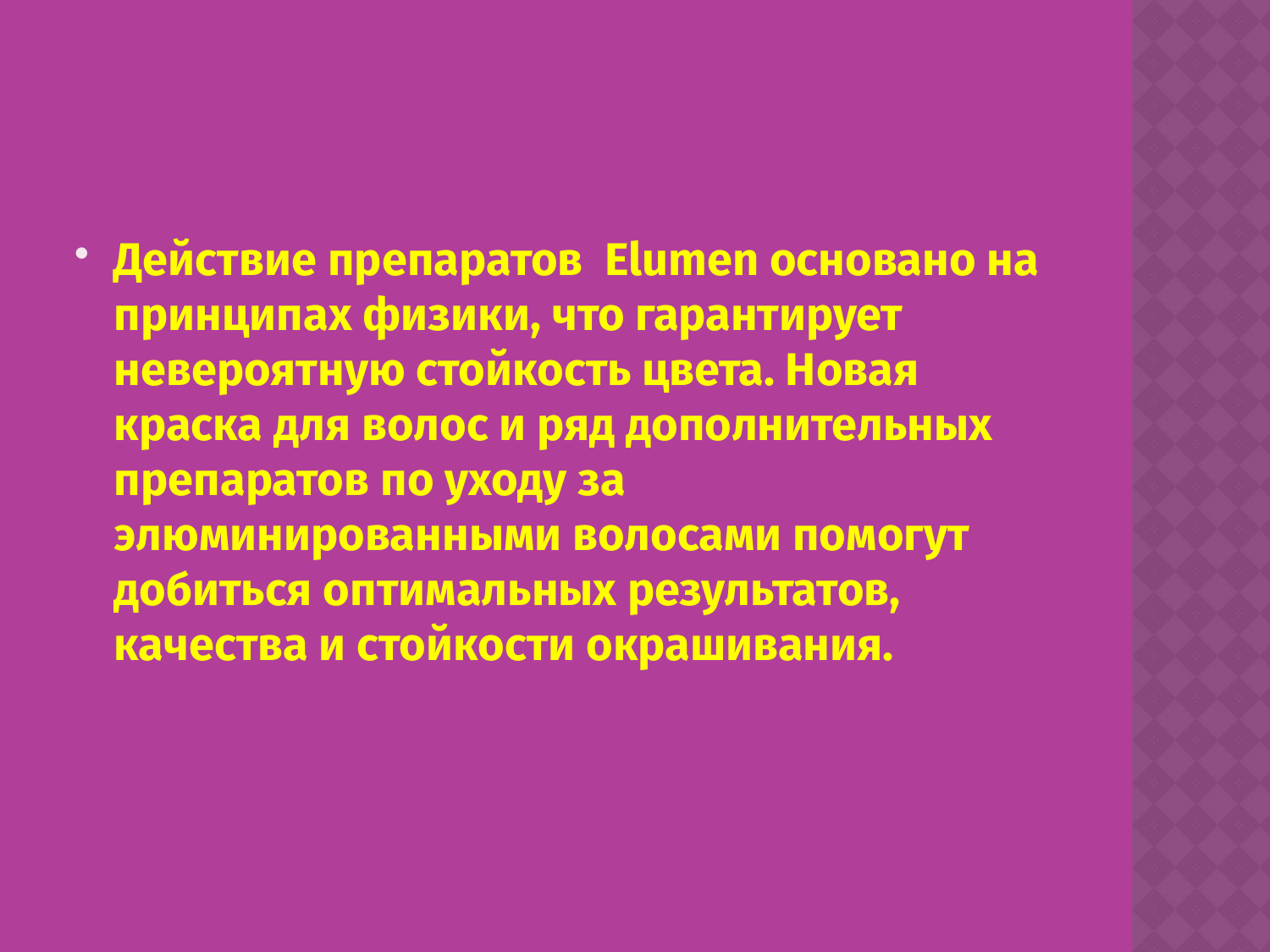

#
Действие препаратов  Elumen основано на принципах физики, что гарантирует невероятную стойкость цвета. Новая краска для волос и ряд дополнительных препаратов по уходу за элюминированными волосами помогут  добиться оптимальных результатов, качества и стойкости окрашивания.